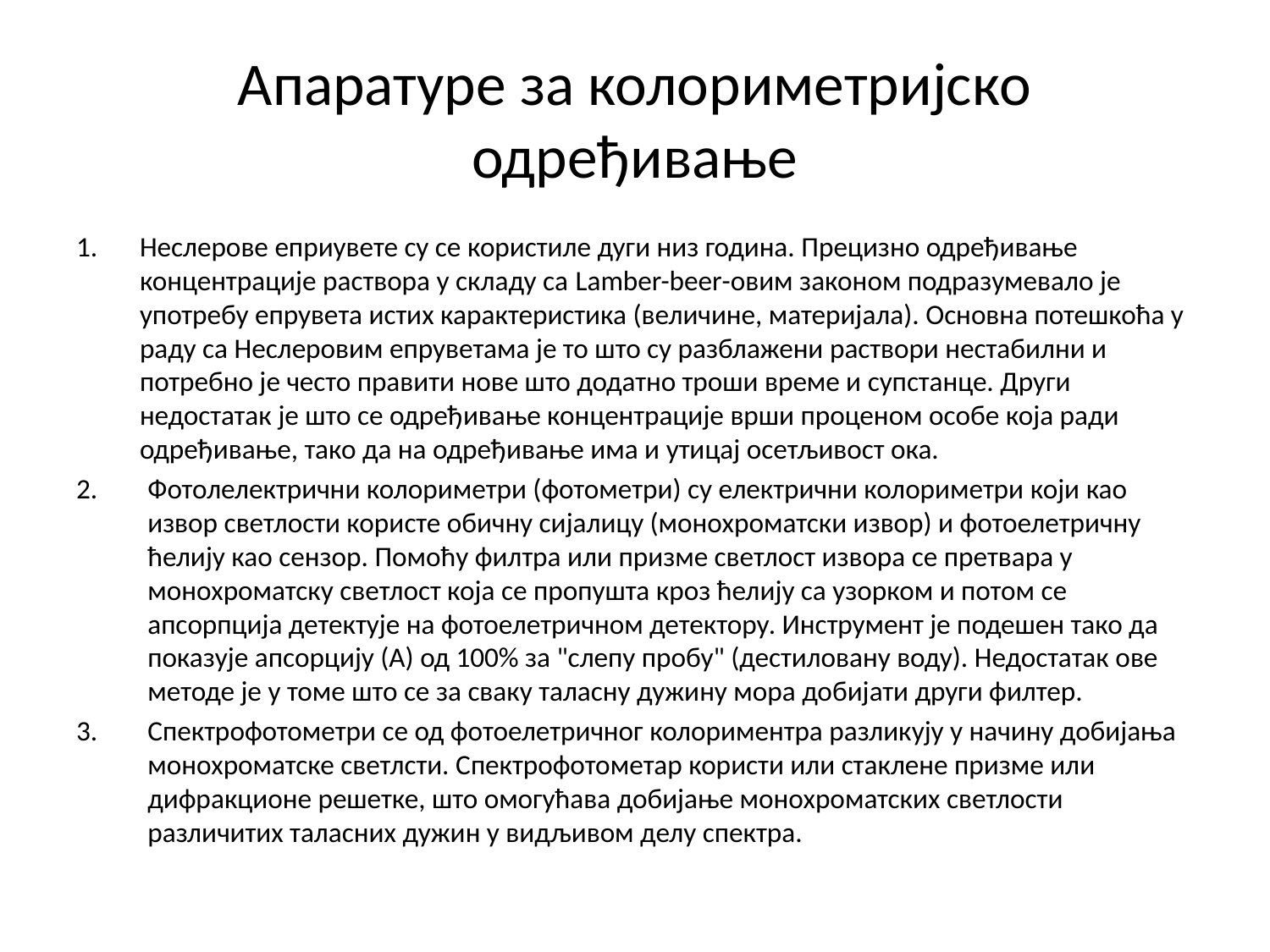

# Апаратуре за колориметријско одређивање
Неслерове еприувете су се користиле дуги низ година. Прецизно одређивање концентрације раствора у складу са Lamber-beer-овим законом подразумевало је употребу епрувета истих карактеристика (величине, материјала). Основна потешкоћа у раду са Неслеровим епруветама је то што су разблажени раствори нестабилни и потребно је често правити нове што додатно троши време и супстанце. Други недостатак је што се одређивање концентрације врши проценом особе која ради одређивање, тако да на одређивање има и утицај осетљивост ока.
Фотолелектрични колориметри (фотометри) су електрични колориметри који као извор светлости користе обичну сијалицу (монохроматски извор) и фотоелетричну ћелију као сензор. Помоћу филтра или призме светлост извора се претвара у монохроматску светлост која се пропушта кроз ћелију са узорком и потом се апсорпција детектује на фотоелетричном детектору. Инструмент је подешен тако да показује апсорцију (А) од 100% за "слепу пробу" (дестиловану воду). Недостатак ове методе је у томе што се за сваку таласну дужину мора добијати други филтер.
Спектрофотометри се од фотоелетричног колориментра разликују у начину добијања монохроматске светлсти. Спектрофотометар користи или стаклене призме или дифракционе решетке, што омогућава добијање монохроматских светлости различитих таласних дужин у видљивом делу спектра.